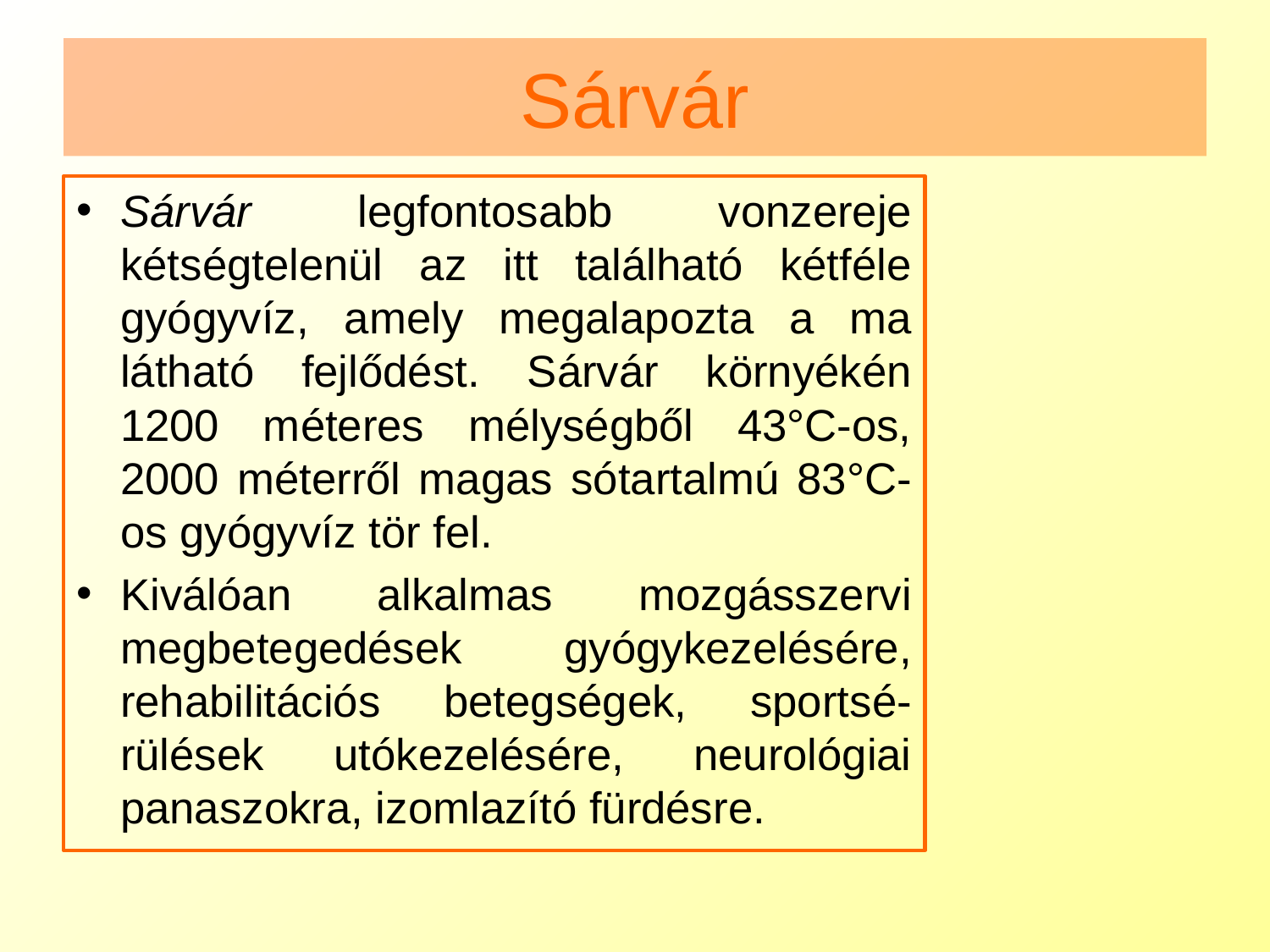

# Sárvár
Sárvár legfontosabb vonzereje kétségtelenül az itt található kétféle gyógyvíz, amely megalapozta a ma látható fejlődést. Sárvár környékén 1200 méteres mélységből 43°C-os, 2000 méterről magas sótartalmú 83°C-os gyógyvíz tör fel.
Kiválóan alkalmas mozgásszervi megbetegedések gyógykezelésére, rehabilitációs betegségek, sportsé-rülések utókezelésére, neurológiai panaszokra, izomlazító fürdésre.